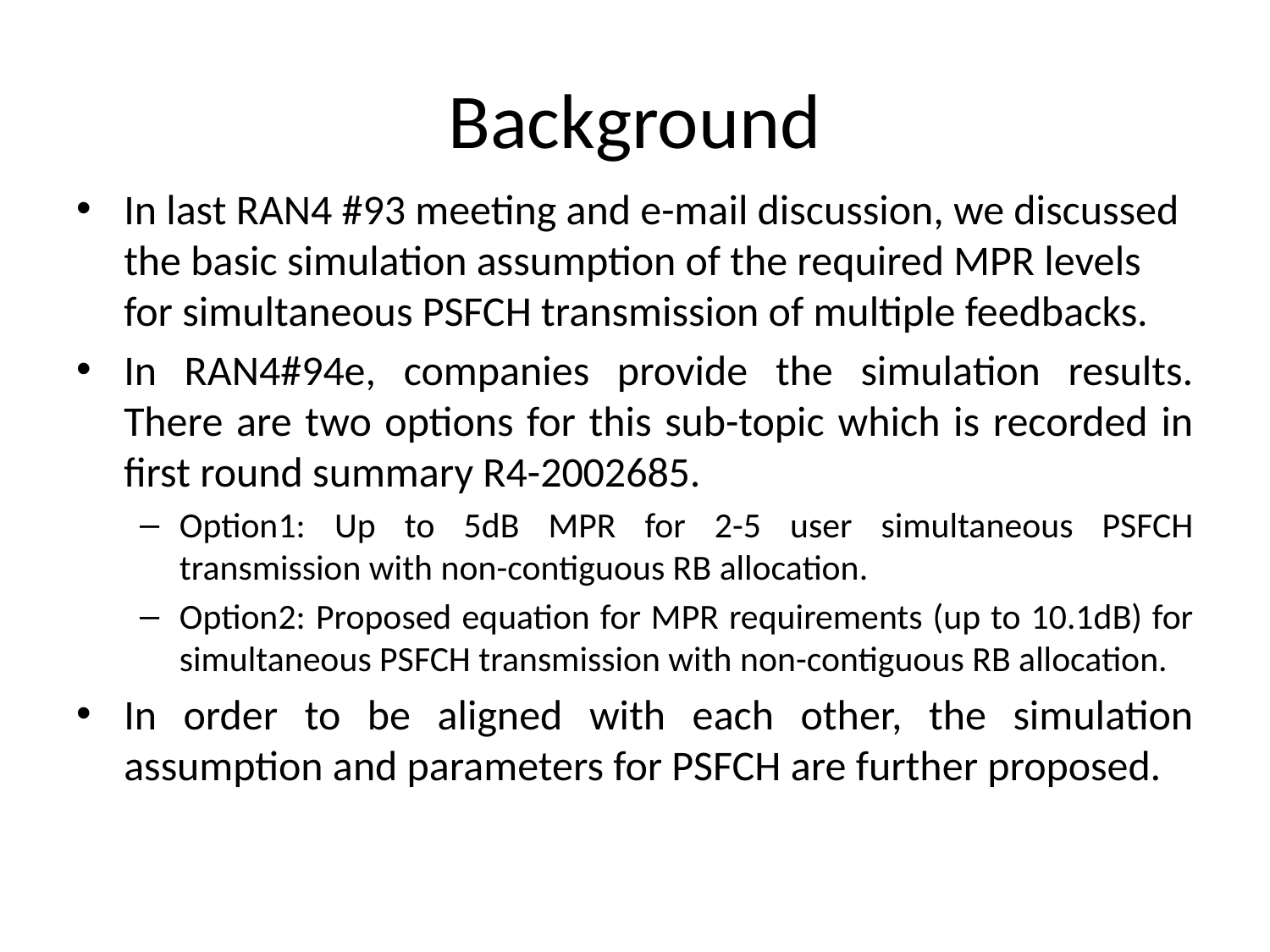

# Background
In last RAN4 #93 meeting and e-mail discussion, we discussed the basic simulation assumption of the required MPR levels for simultaneous PSFCH transmission of multiple feedbacks.
In RAN4#94e, companies provide the simulation results. There are two options for this sub-topic which is recorded in first round summary R4-2002685.
Option1: Up to 5dB MPR for 2-5 user simultaneous PSFCH transmission with non-contiguous RB allocation.
Option2: Proposed equation for MPR requirements (up to 10.1dB) for simultaneous PSFCH transmission with non-contiguous RB allocation.
In order to be aligned with each other, the simulation assumption and parameters for PSFCH are further proposed.